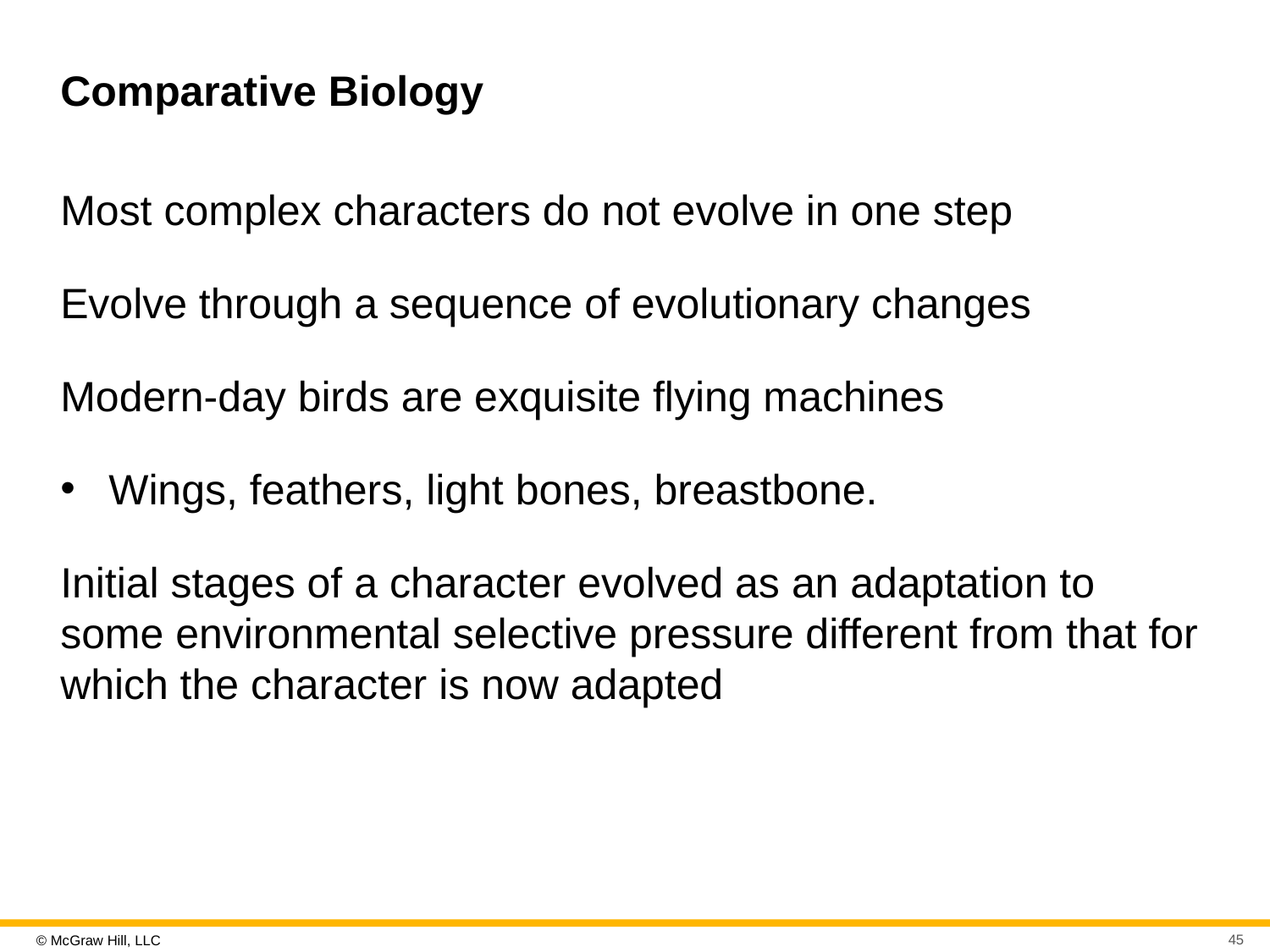

# Comparative Biology
Most complex characters do not evolve in one step
Evolve through a sequence of evolutionary changes
Modern-day birds are exquisite flying machines
Wings, feathers, light bones, breastbone.
Initial stages of a character evolved as an adaptation to some environmental selective pressure different from that for which the character is now adapted
45